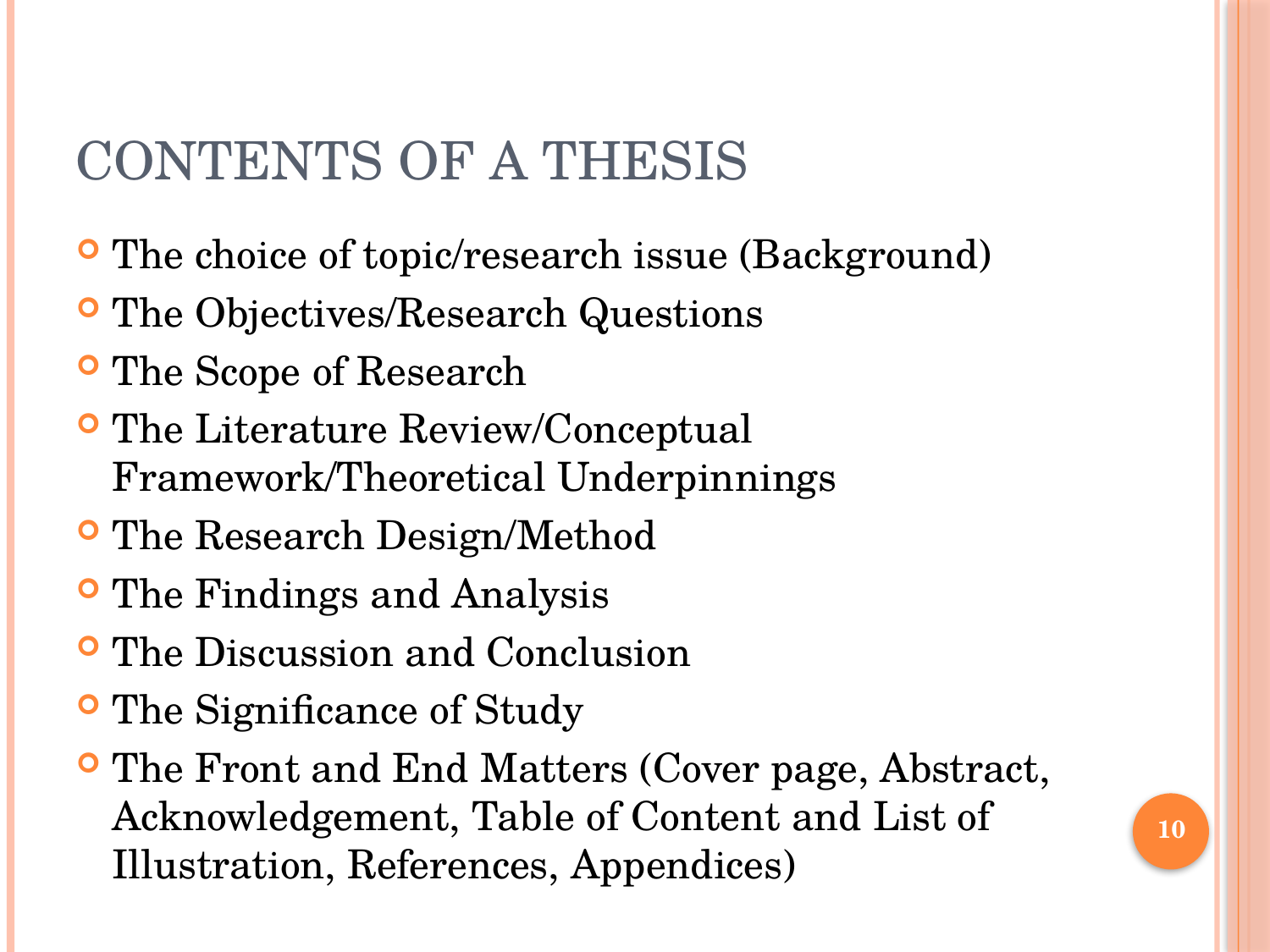

# CONTENTS OF A THESIS
The choice of topic/research issue (Background)
The Objectives/Research Questions
The Scope of Research
The Literature Review/Conceptual Framework/Theoretical Underpinnings
The Research Design/Method
The Findings and Analysis
The Discussion and Conclusion
The Significance of Study
The Front and End Matters (Cover page, Abstract, Acknowledgement, Table of Content and List of Illustration, References, Appendices)
10